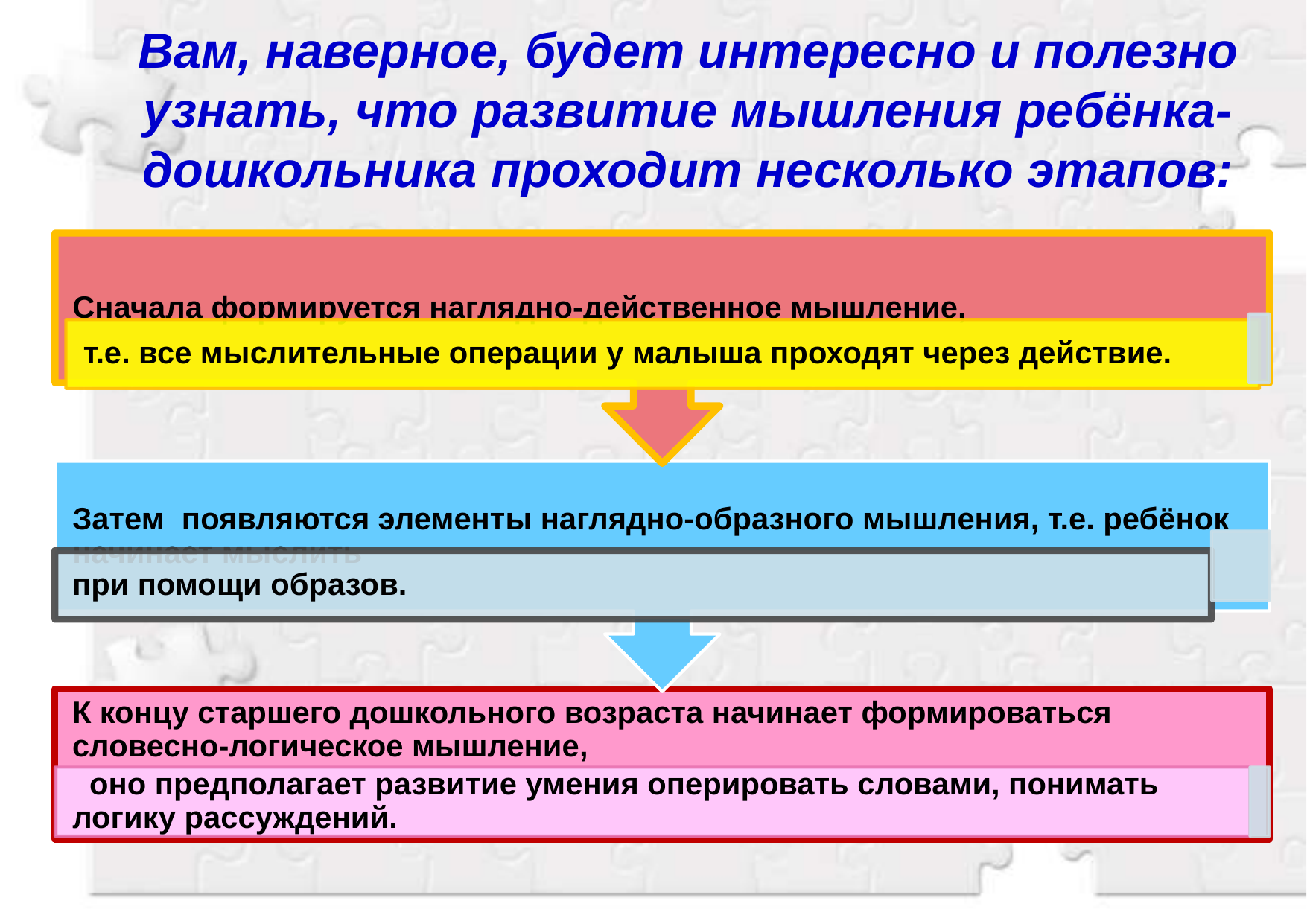

Вам, наверное, будет интересно и полезно узнать, что развитие мышления ребёнка-дошкольника проходит несколько этапов:
К концу старшего дошкольного возраста начинает формироваться  словесно-логическое мышление,
  оно предполагает развитие умения оперировать словами, понимать логику рассуждений.

Затем  появляются элементы наглядно-образного мышления, т.е. ребёнок начинает мыслить
при помощи образов.

Сначала формируется наглядно-действенное мышление,
т.е. все мыслительные операции у малыша проходят через действие.